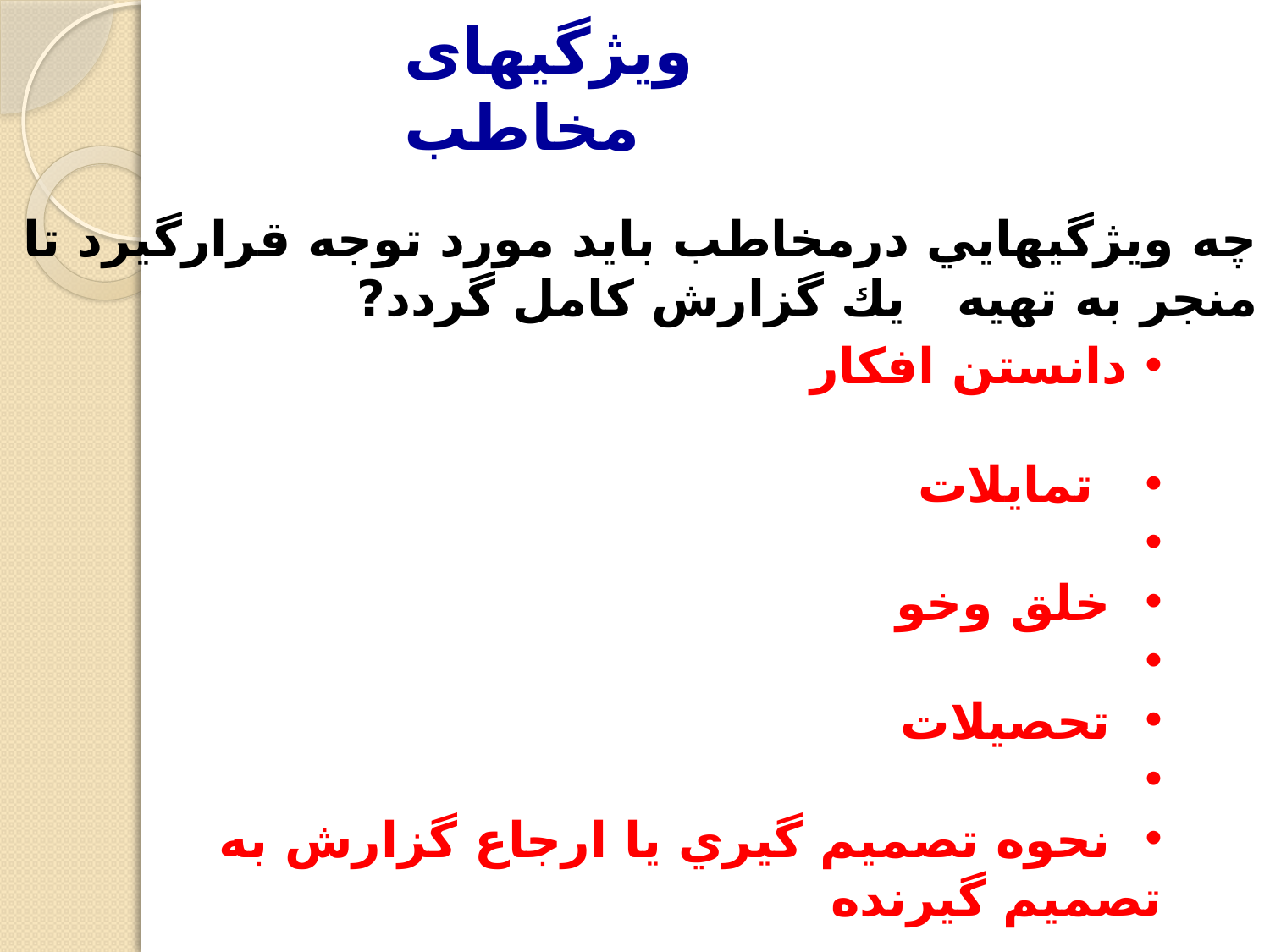

# ویژگیهای مخاطب
چه ويژگيهايي درمخاطب بايد مورد توجه قرارگيرد تا منجر به تهيه   يك گزارش كامل گردد?
 دانستن افكار

   تمايلات

  خلق وخو

  تحصيلات

  نحوه تصميم گيري يا ارجاع گزارش به تصميم گيرنده